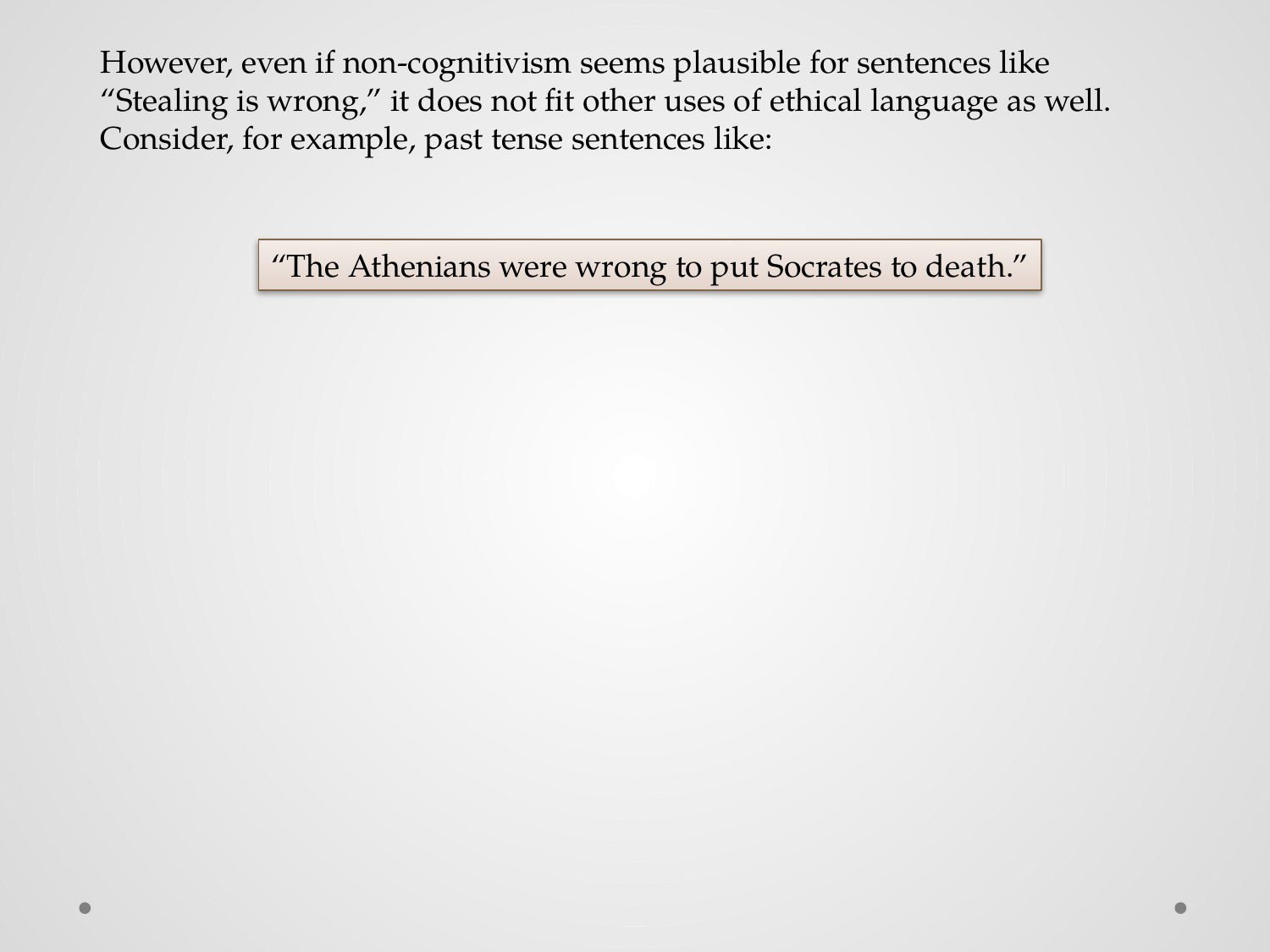

However, even if non-cognitivism seems plausible for sentences like “Stealing is wrong,” it does not fit other uses of ethical language as well. Consider, for example, past tense sentences like:
“The Athenians were wrong to put Socrates to death.”